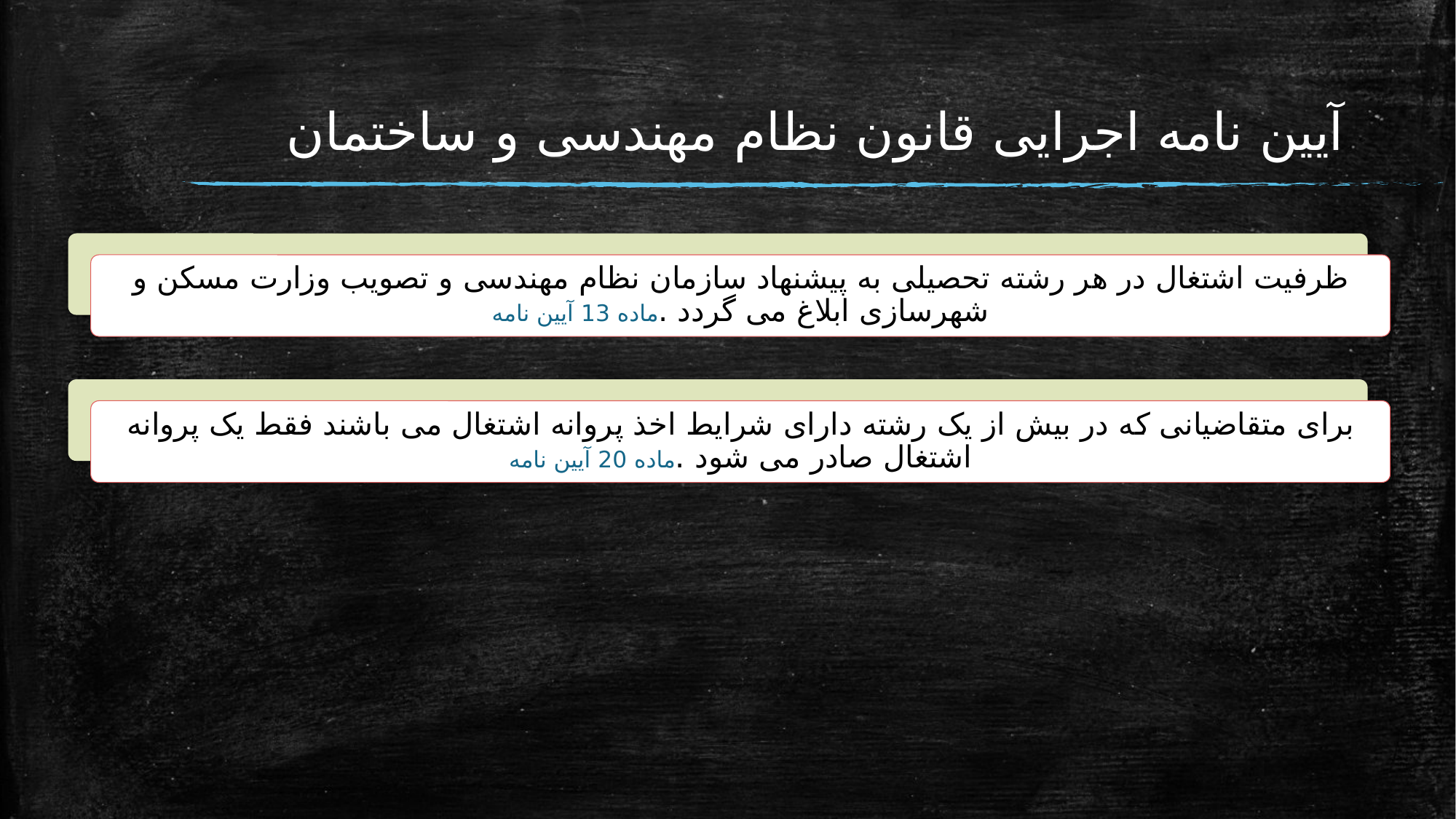

# آیین نامه اجرایی قانون نظام مهندسی و ساختمان

ظرفیت اشتغال در هر رشته تحصیلی به پیشنهاد سازمان نظام مهندسی و تصویب وزارت مسکن و شهرسازی ابلاغ می گردد .ماده 13 آیین نامه

برای متقاضیانی که در بیش از یک رشته دارای شرایط اخذ پروانه اشتغال می باشند فقط یک پروانه اشتغال صادر می شود .ماده 20 آیین نامه